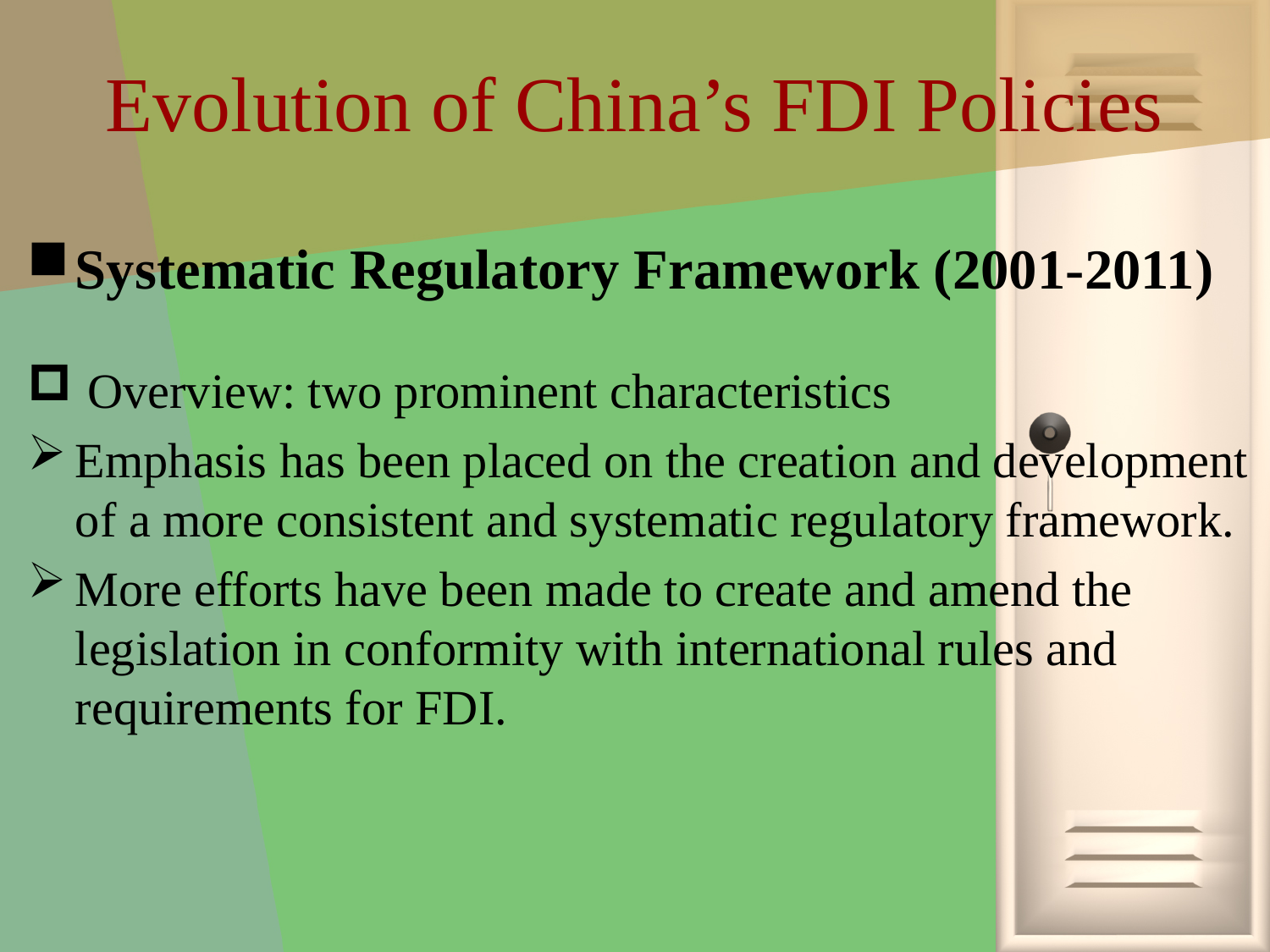

# Evolution of China’s FDI Policies
Systematic Regulatory Framework (2001-2011)

 Overview: two prominent characteristics
Emphasis has been placed on the creation and development of a more consistent and systematic regulatory framework.
More efforts have been made to create and amend the legislation in conformity with international rules and requirements for FDI.